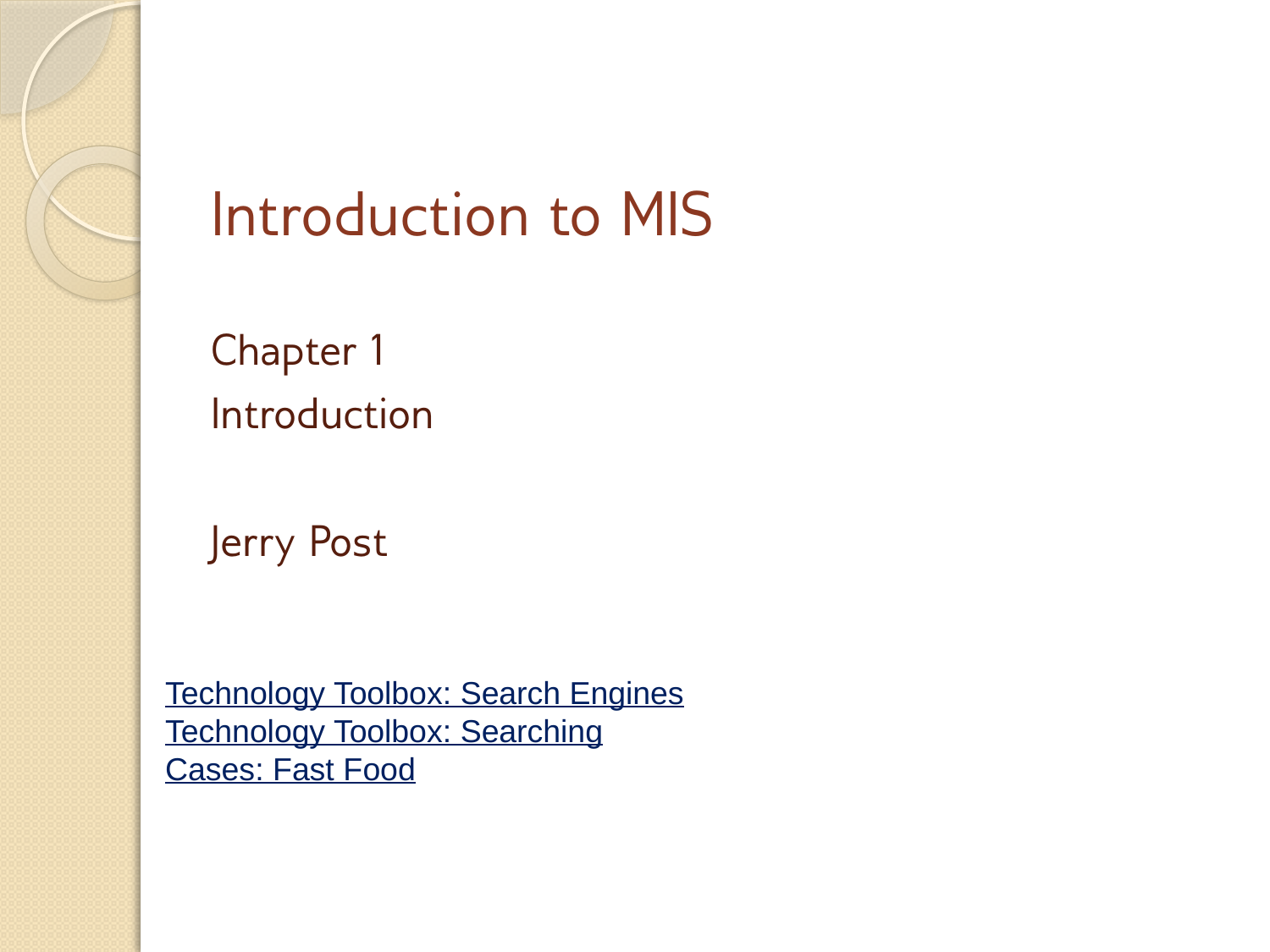

# Introduction to MIS

Chapter 1
Introduction

Jerry Post

Technology Toolbox: Search Engines
Technology Toolbox: Searching
Cases: Fast Food